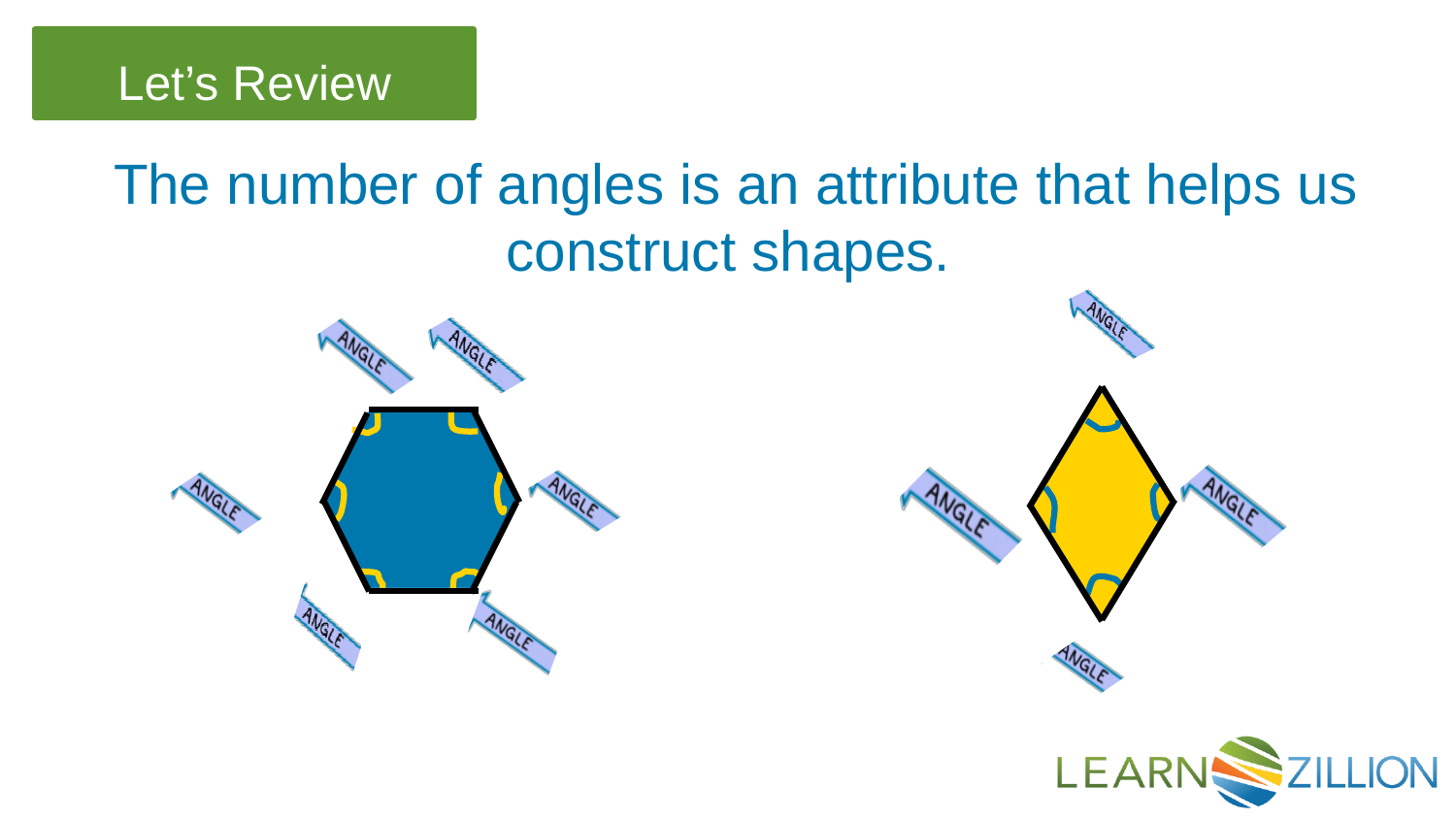

The number of angles is an attribute that helps us construct shapes.